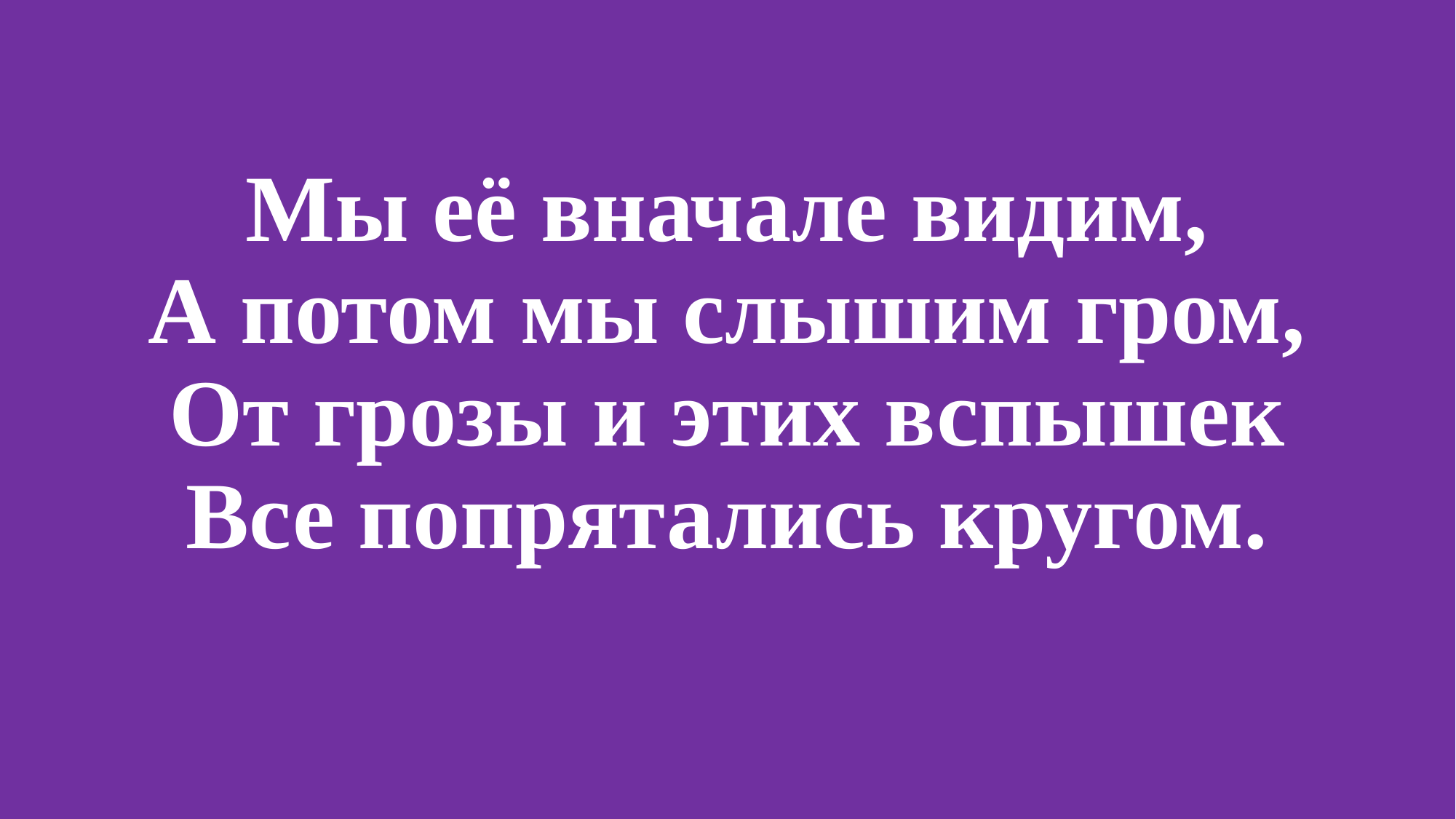

# Мы её вначале видим, А потом мы слышим гром, От грозы и этих вспышек Все попрятались кругом.